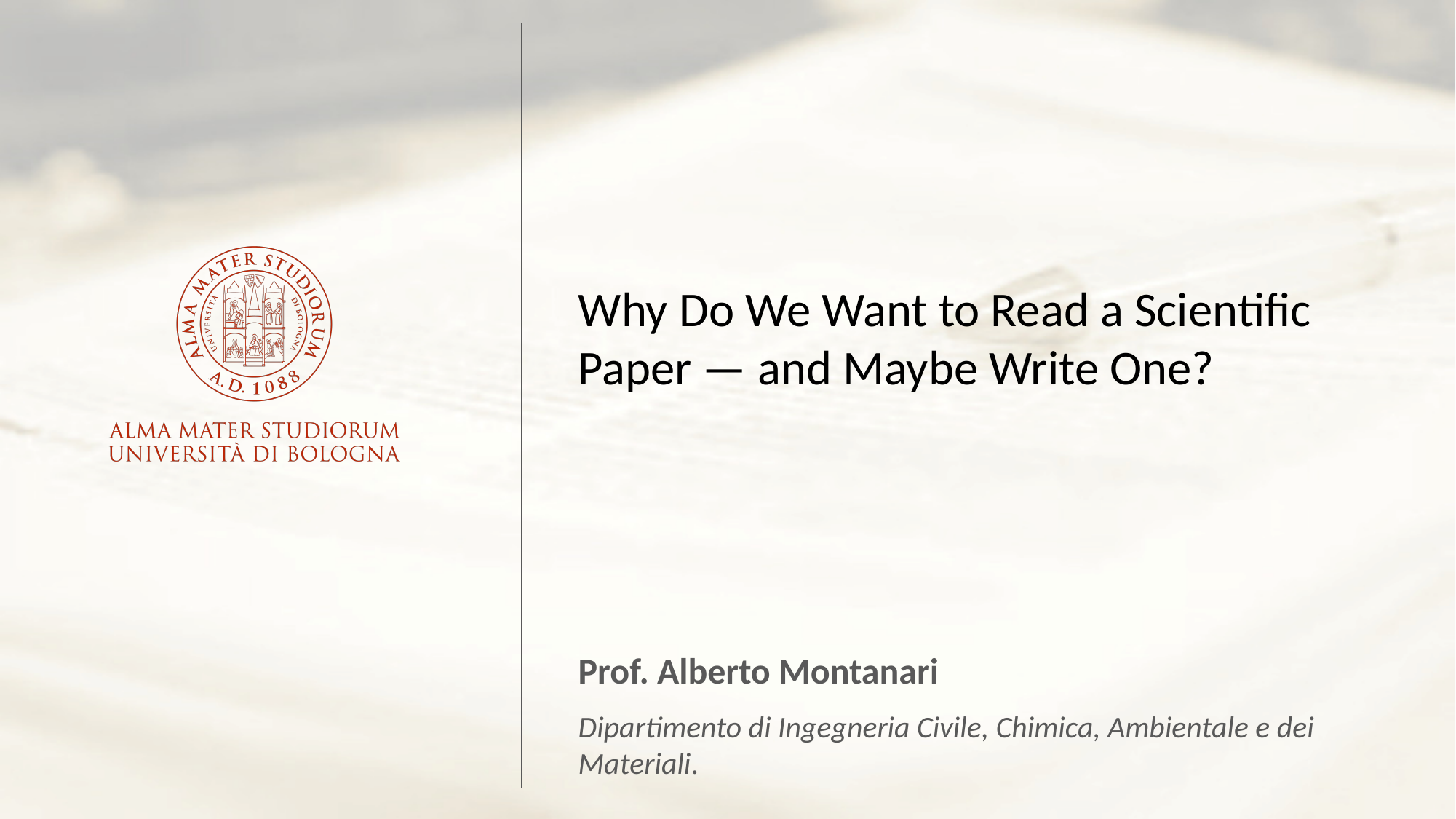

# Why Do We Want to Read a Scientific Paper — and Maybe Write One?
Prof. Alberto Montanari
Dipartimento di Ingegneria Civile, Chimica, Ambientale e dei Materiali.